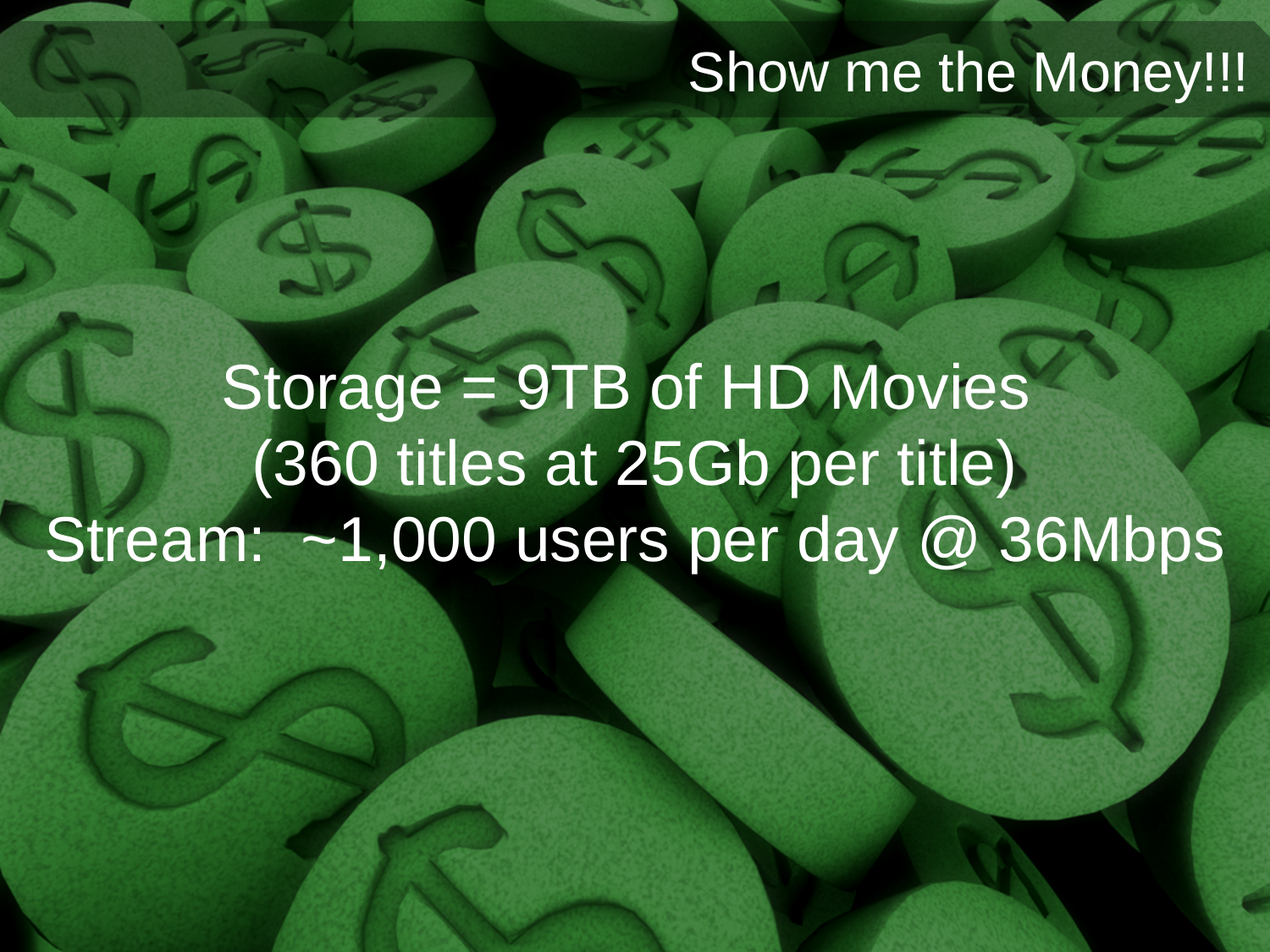

Storage = 9TB of HD Movies
(360 titles at 25Gb per title)
Stream:  ~1,000 users per day @ 36Mbps